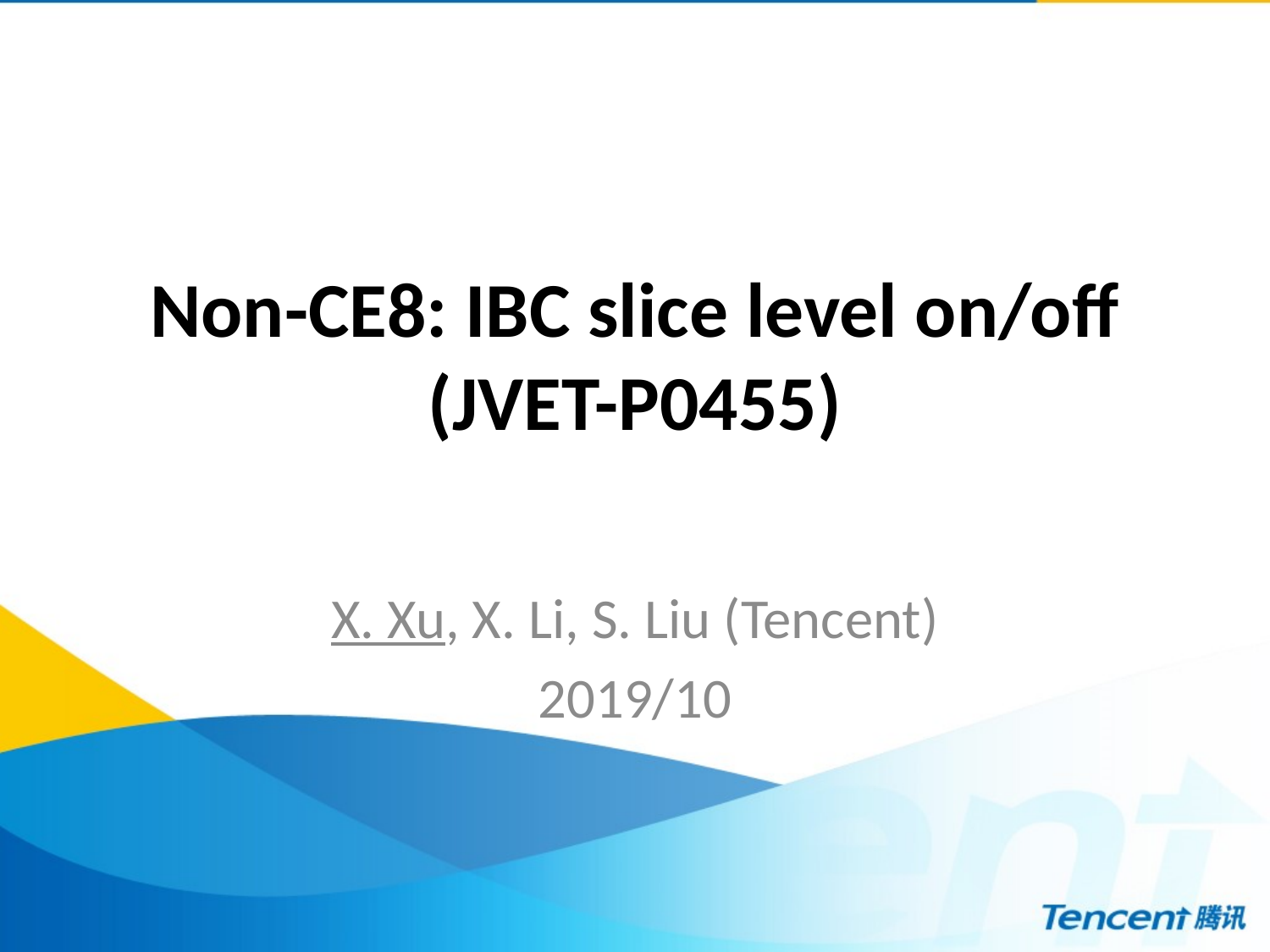

# Non-CE8: IBC slice level on/off (JVET-P0455)
X. Xu, X. Li, S. Liu (Tencent)
2019/10